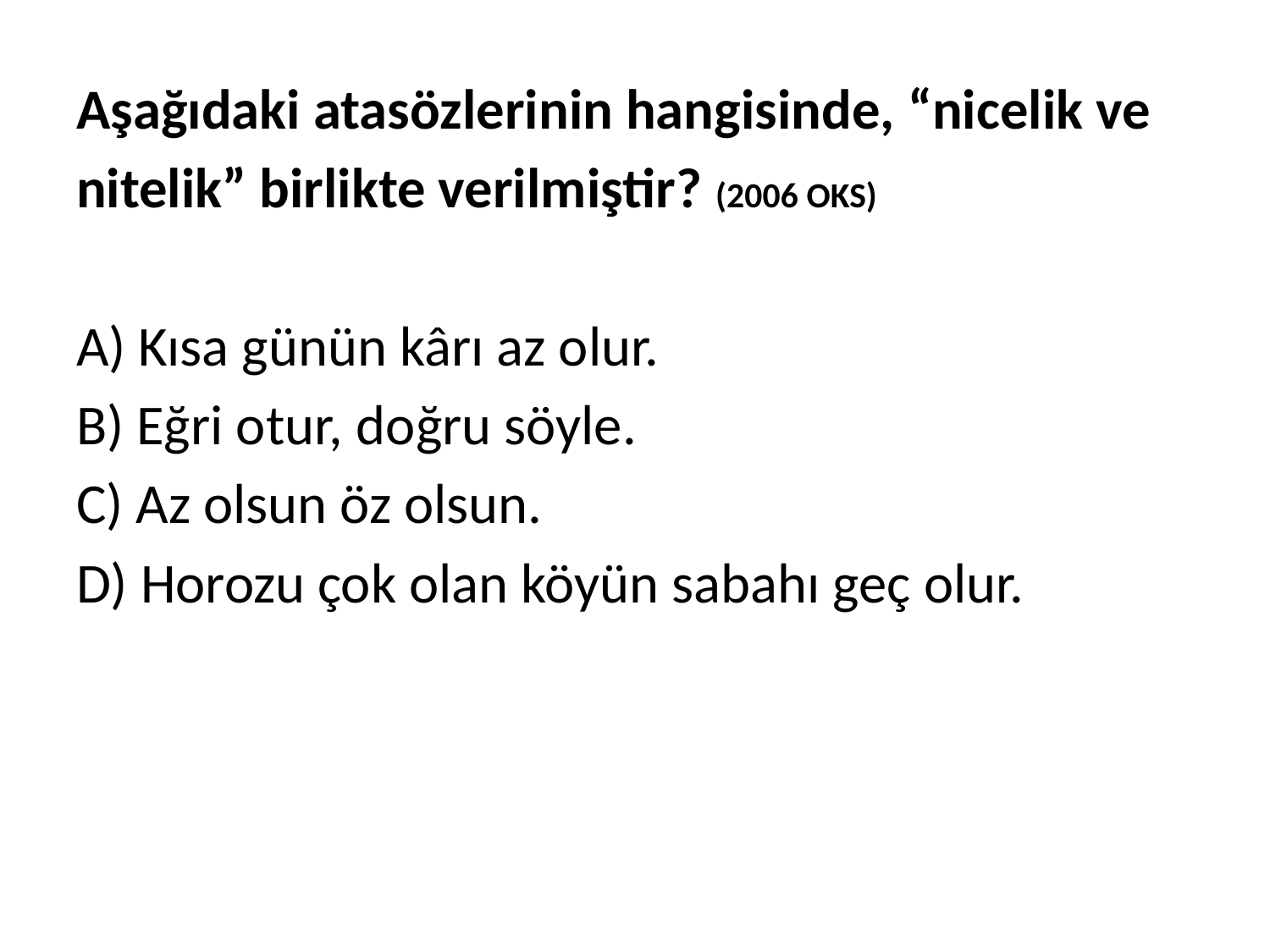

Aşağıdaki atasözlerinin hangisinde, “nicelik ve
nitelik” birlikte verilmiştir? (2006 OKS)

A) Kısa günün kârı az olur.
B) Eğri otur, doğru söyle.
C) Az olsun öz olsun.
D) Horozu çok olan köyün sabahı geç olur.